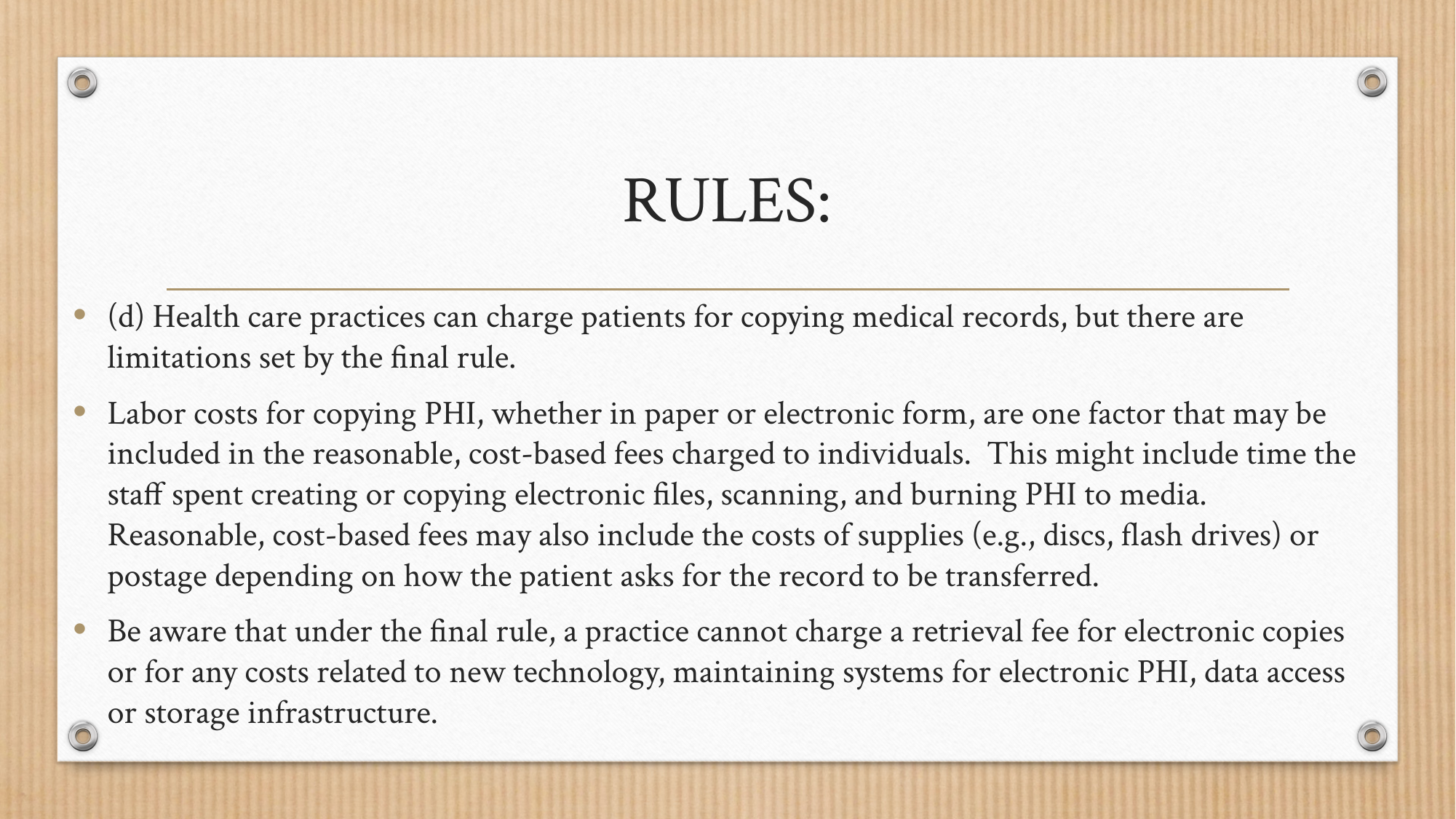

# RULES:
(d) Health care practices can charge patients for copying medical records, but there are limitations set by the final rule.
Labor costs for copying PHI, whether in paper or electronic form, are one factor that may be included in the reasonable, cost-based fees charged to individuals.  This might include time the staff spent creating or copying electronic files, scanning, and burning PHI to media.  Reasonable, cost-based fees may also include the costs of supplies (e.g., discs, flash drives) or postage depending on how the patient asks for the record to be transferred.
Be aware that under the final rule, a practice cannot charge a retrieval fee for electronic copies or for any costs related to new technology, maintaining systems for electronic PHI, data access or storage infrastructure.